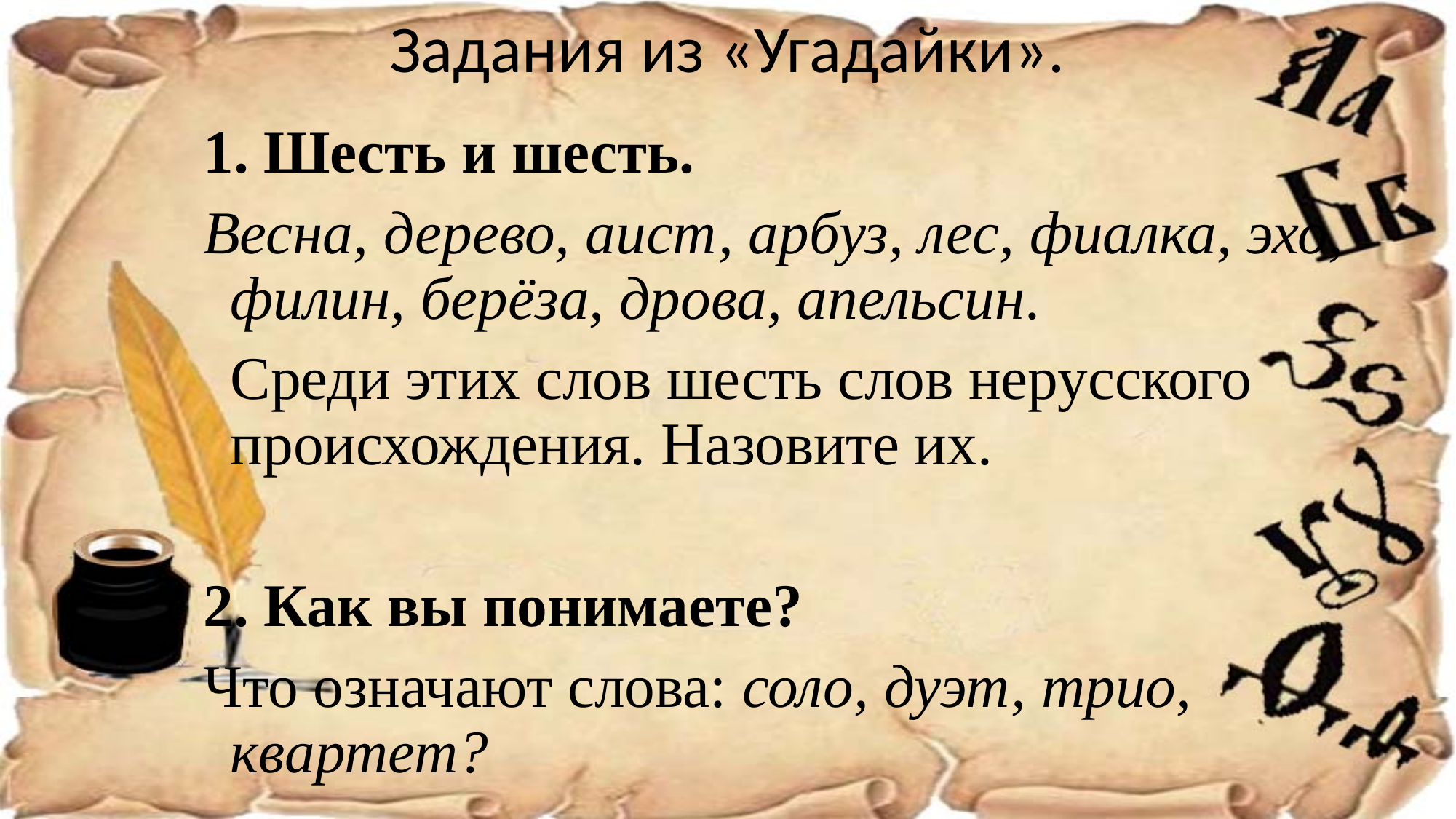

# Задания из «Угадайки».
1. Шесть и шесть.
Весна, дерево, аист, арбуз, лес, фиалка, эхо, филин, берёза, дрова, апельсин.
	Среди этих слов шесть слов нерусского происхождения. Назовите их.

2. Как вы понимаете?
Что означают слова: соло, дуэт, трио, квартет?